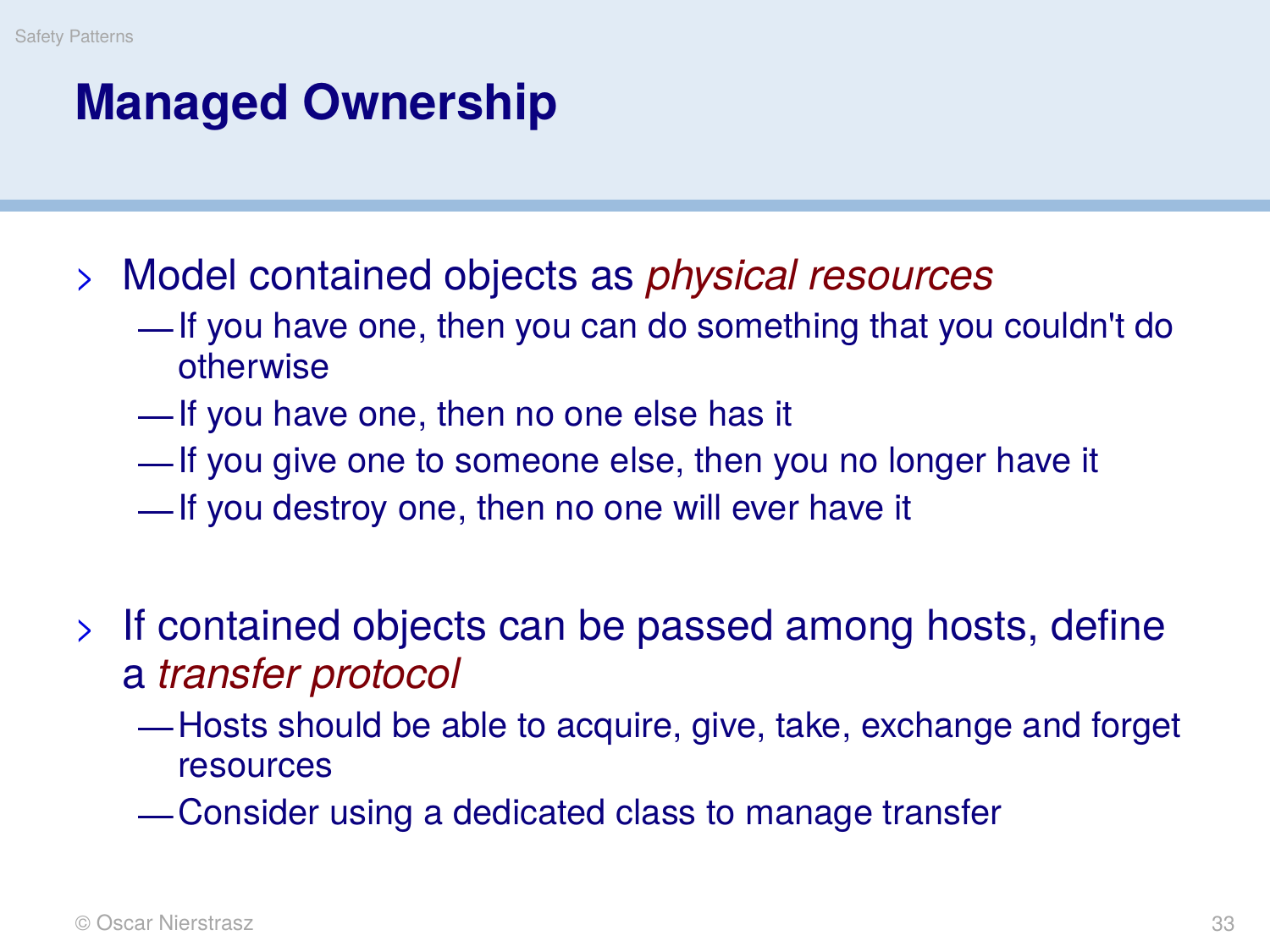

Safety Patterns
# Managed Ownership
Model contained objects as physical resources
If you have one, then you can do something that you couldn't do otherwise
If you have one, then no one else has it
If you give one to someone else, then you no longer have it
If you destroy one, then no one will ever have it

If contained objects can be passed among hosts, define a transfer protocol
Hosts should be able to acquire, give, take, exchange and forget resources
Consider using a dedicated class to manage transfer
© Oscar Nierstrasz
33